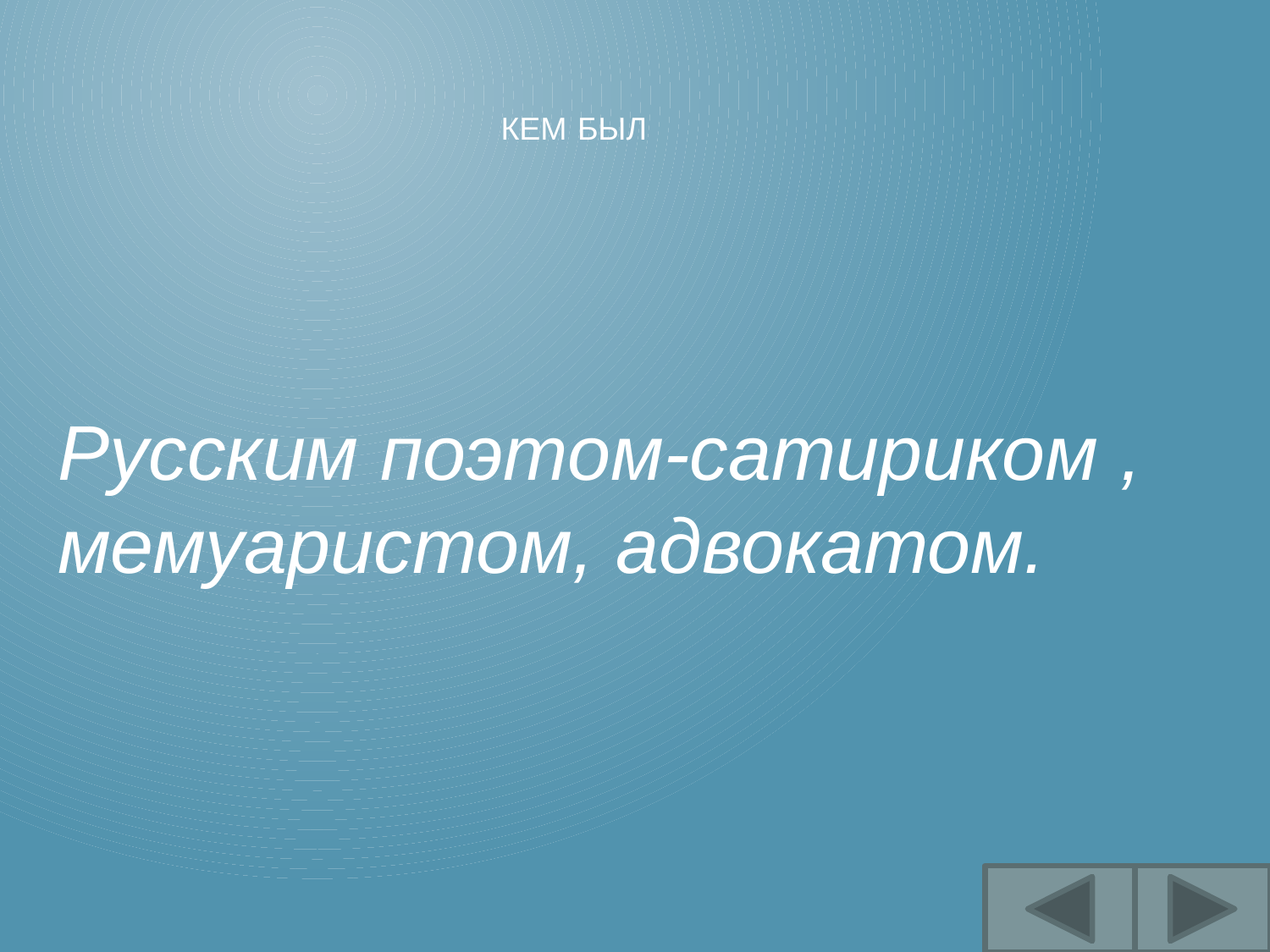

# Кем был
Русским поэтом-сатириком , мемуаристом, адвокатом.